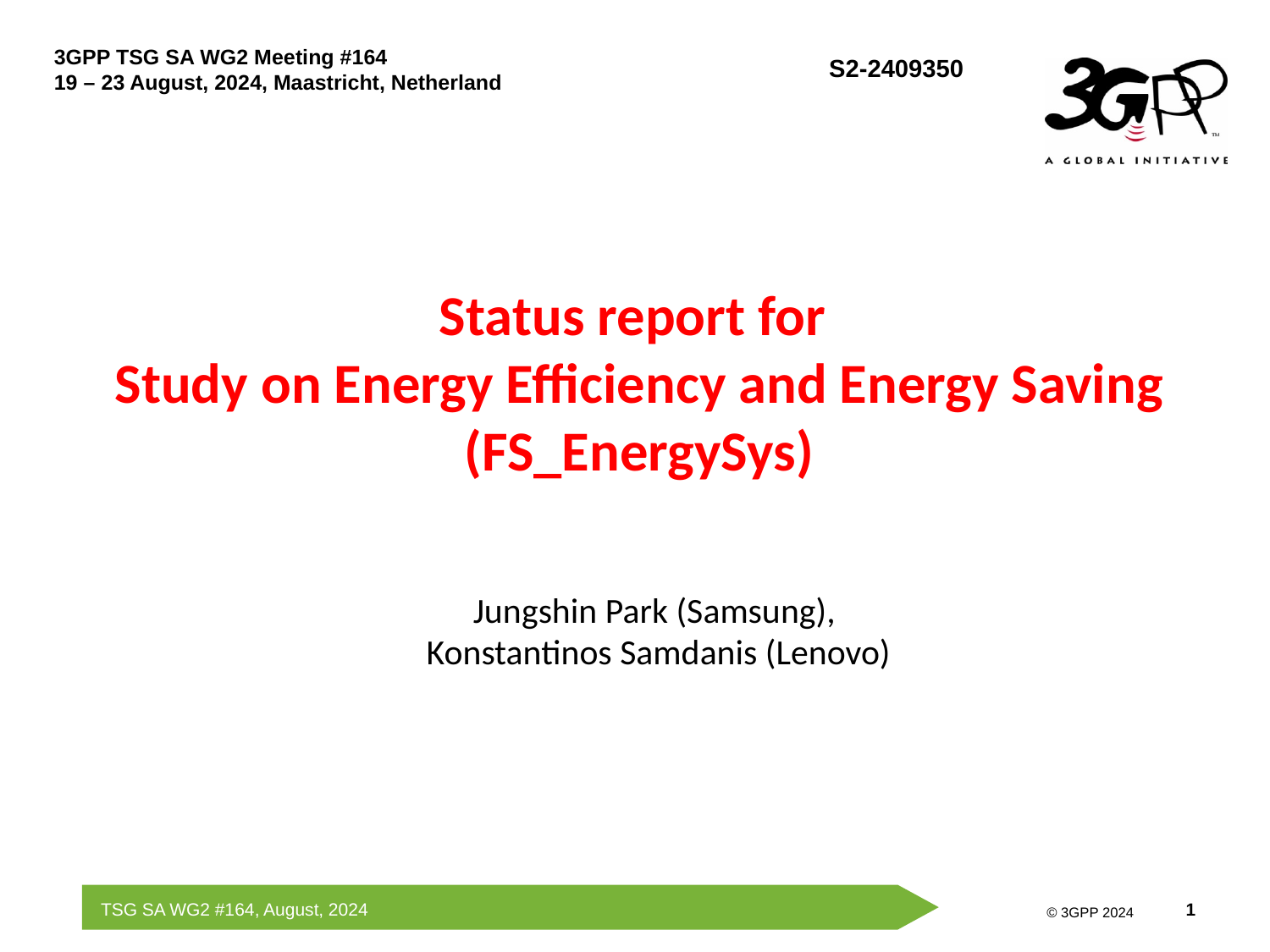

# Status report for Study on Energy Efficiency and Energy Saving (FS_EnergySys)
Jungshin Park (Samsung),
Konstantinos Samdanis (Lenovo)